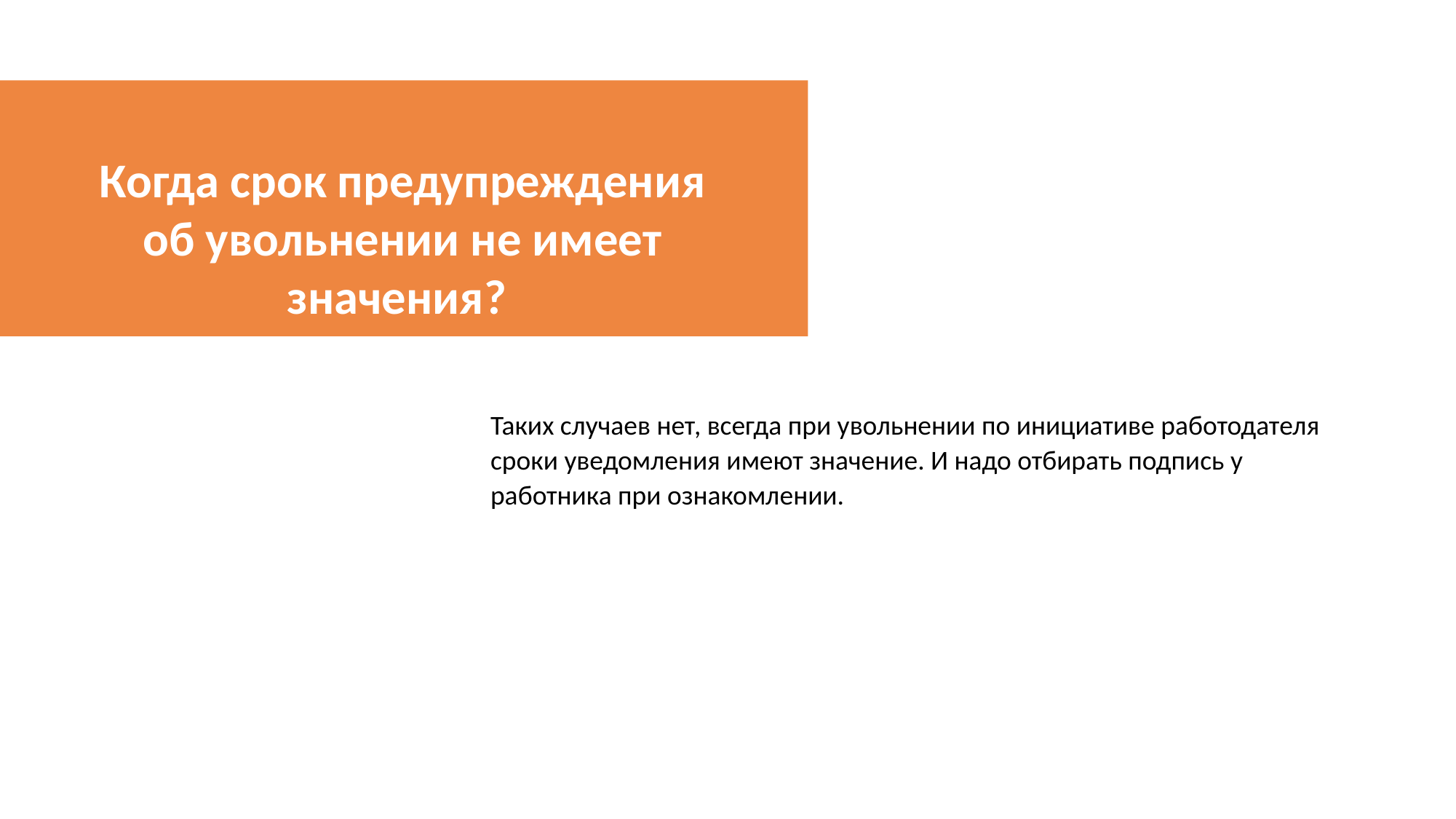

Когда срок предупреждения об увольнении не имеет значения?
Таких случаев нет, всегда при увольнении по инициативе работодателя сроки уведомления имеют значение. И надо отбирать подпись у работника при ознакомлении.